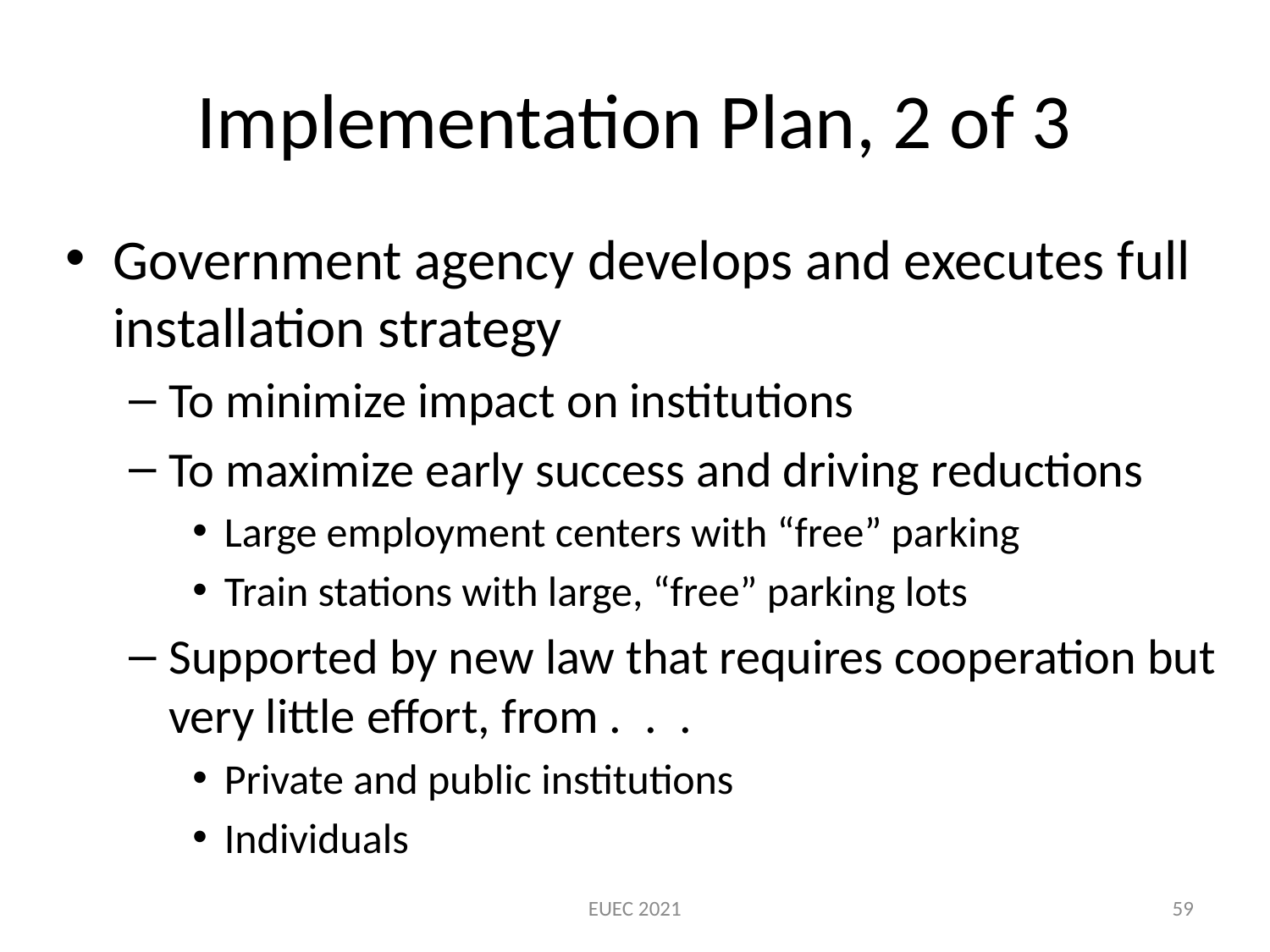

# Implementation Plan, 2 of 3

Government agency develops and executes full installation strategy
To minimize impact on institutions
To maximize early success and driving reductions
Large employment centers with “free” parking
Train stations with large, “free” parking lots
Supported by new law that requires cooperation but very little effort, from .  .  .
Private and public institutions
Individuals

EUEC 2021
59